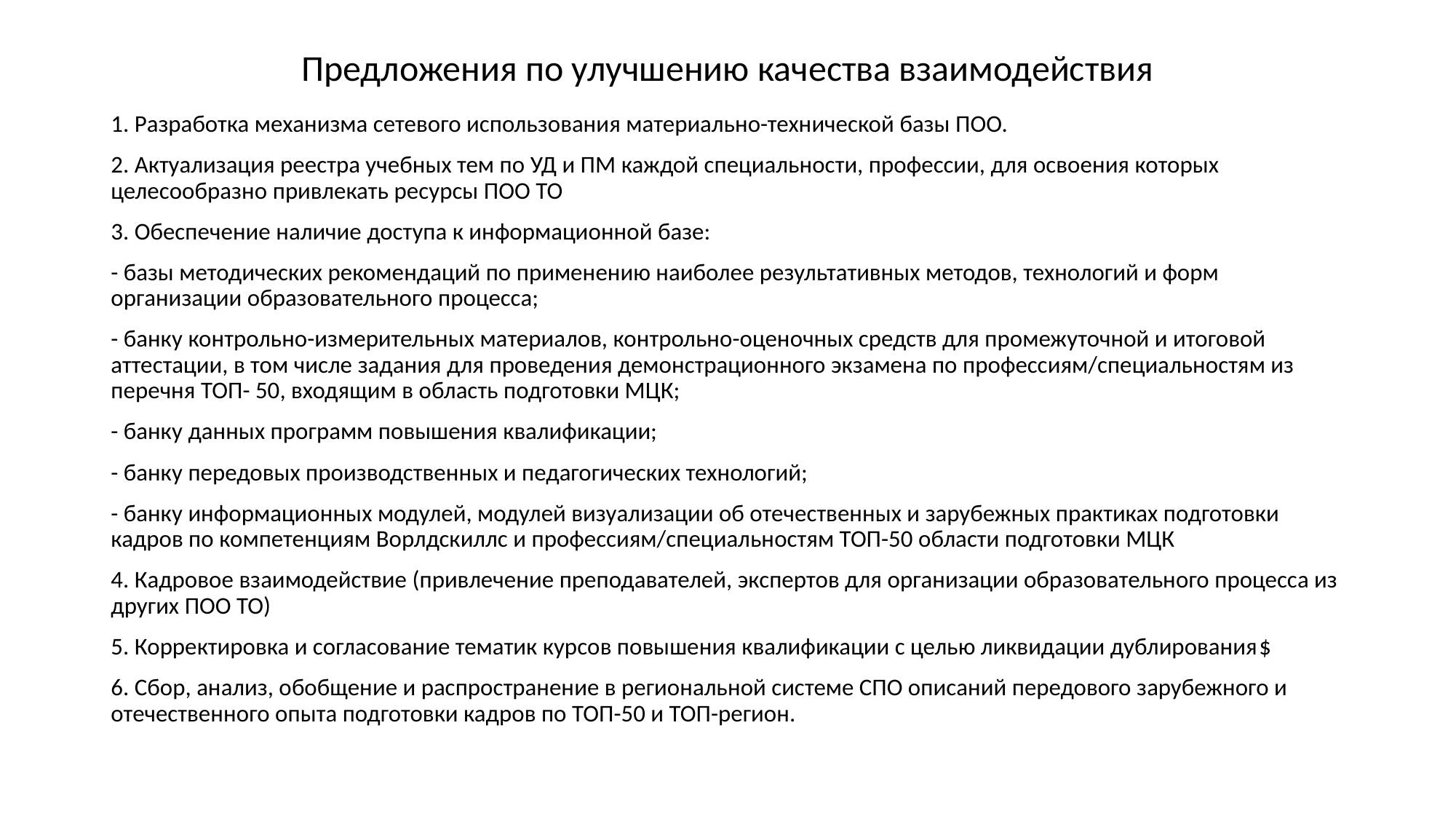

# Предложения по улучшению качества взаимодействия
1. Разработка механизма сетевого использования материально-технической базы ПОО.
2. Актуализация реестра учебных тем по УД и ПМ каждой специальности, профессии, для освоения которых целесообразно привлекать ресурсы ПОО ТО
3. Обеспечение наличие доступа к информационной базе:
- базы методических рекомендаций по применению наиболее результативных методов, технологий и форм организации образовательного процесса;
- банку контрольно-измерительных материалов, контрольно-оценочных средств для промежуточной и итоговой аттестации, в том числе задания для проведения демонстрационного экзамена по профессиям/специальностям из перечня ТОП- 50, входящим в область подготовки МЦК;
- банку данных программ повышения квалификации;
- банку передовых производственных и педагогических технологий;
- банку информационных модулей, модулей визуализации об отечественных и зарубежных практиках подготовки кадров по компетенциям Ворлдскиллс и профессиям/специальностям ТОП-50 области подготовки МЦК
4. Кадровое взаимодействие (привлечение преподавателей, экспертов для организации образовательного процесса из других ПОО ТО)
5. Корректировка и согласование тематик курсов повышения квалификации с целью ликвидации дублирования$
6. Сбор, анализ, обобщение и распространение в региональной системе СПО описаний передового зарубежного и отечественного опыта подготовки кадров по ТОП-50 и ТОП-регион.